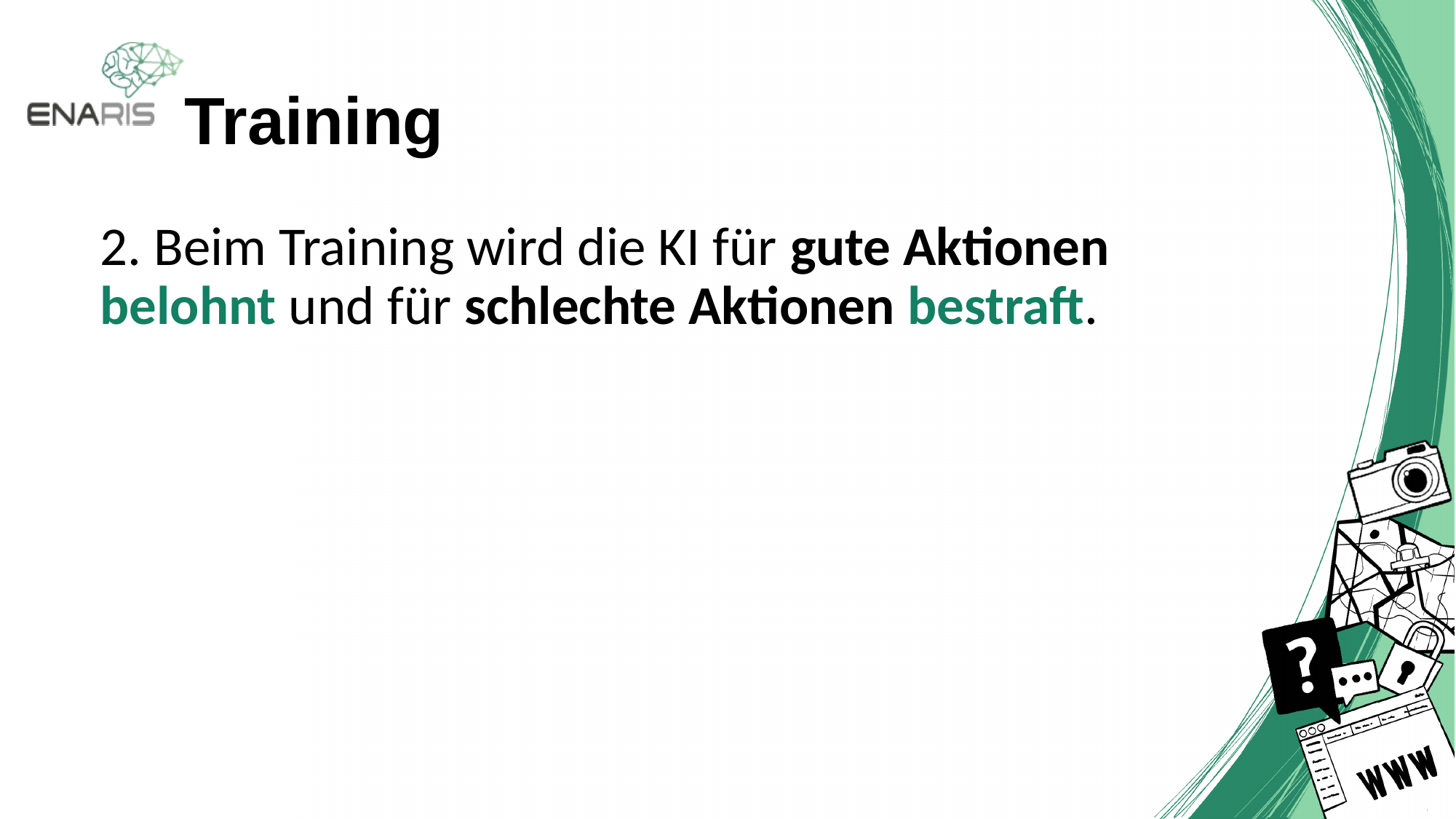

# Training
2. Beim Training wird die KI für gute Aktionen belohnt und für schlechte Aktionen bestraft.